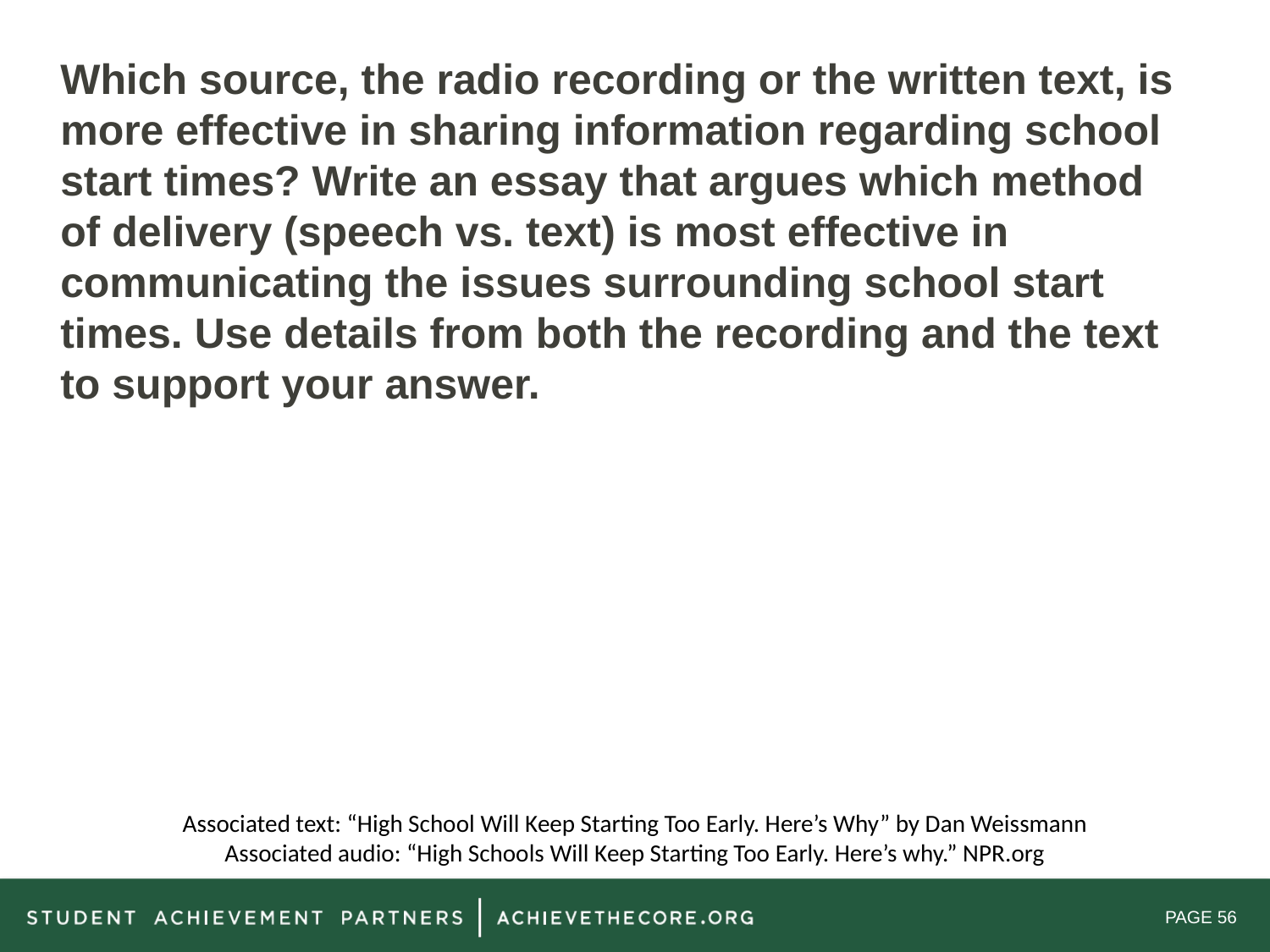

Which source, the radio recording or the written text, is more effective in sharing information regarding school start times? Write an essay that argues which method of delivery (speech vs. text) is most effective in communicating the issues surrounding school start times. Use details from both the recording and the text to support your answer.
Associated text: “High School Will Keep Starting Too Early. Here’s Why” by Dan Weissmann
Associated audio: “High Schools Will Keep Starting Too Early. Here’s why.” NPR.org